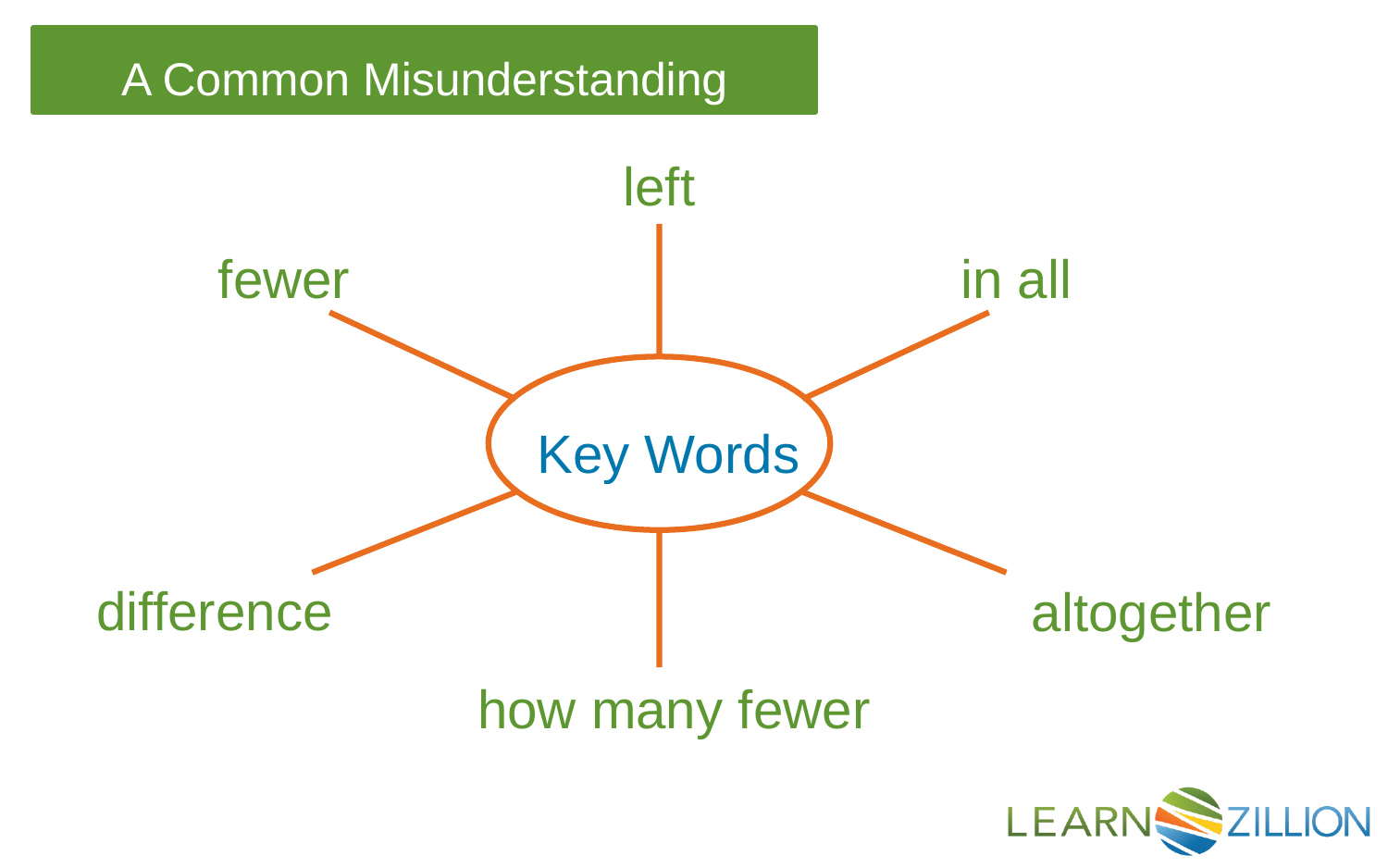

left
fewer
in all

Key Words
difference
altogether
how many fewer